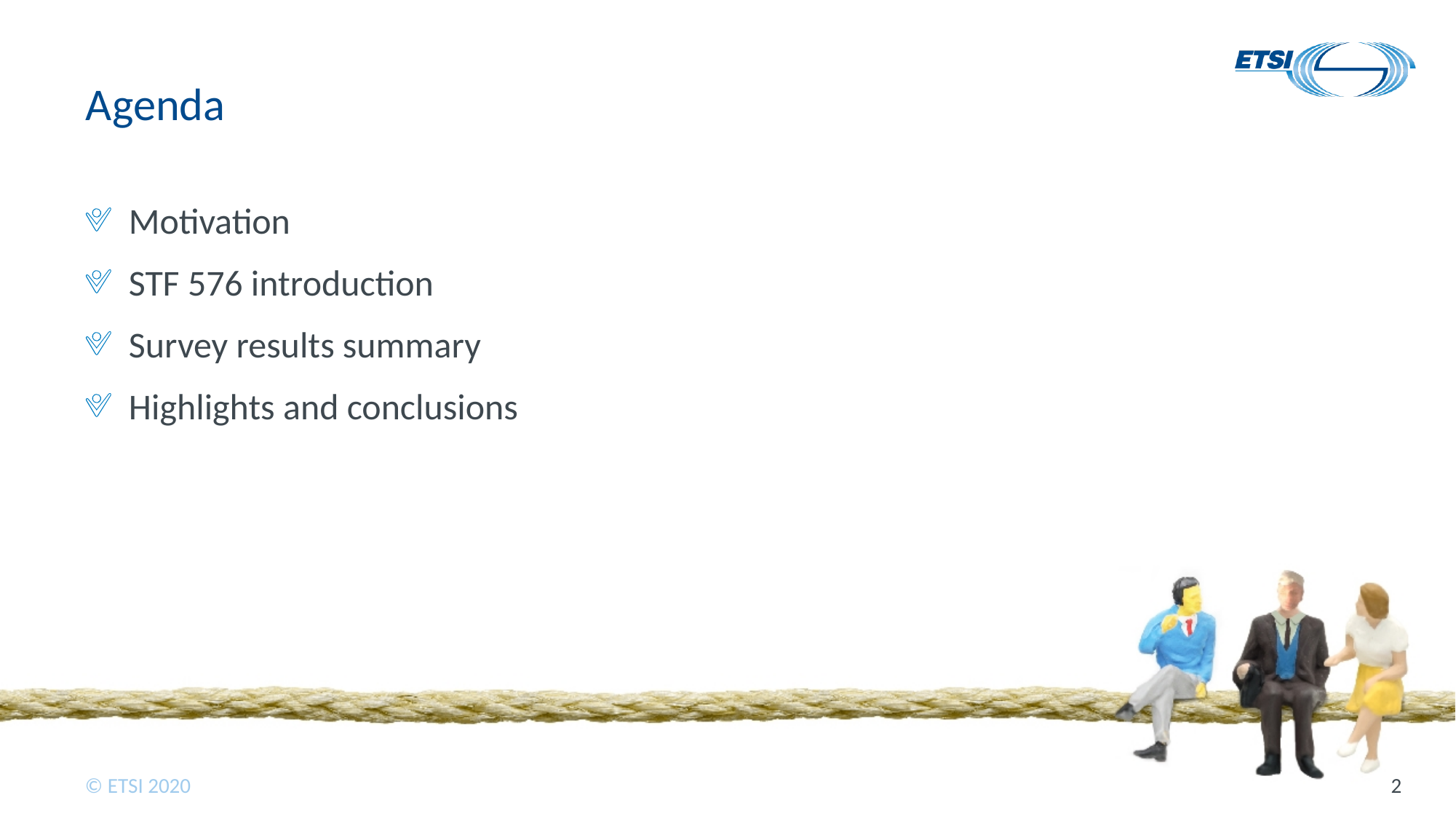

# Agenda
Motivation
STF 576 introduction
Survey results summary
Highlights and conclusions